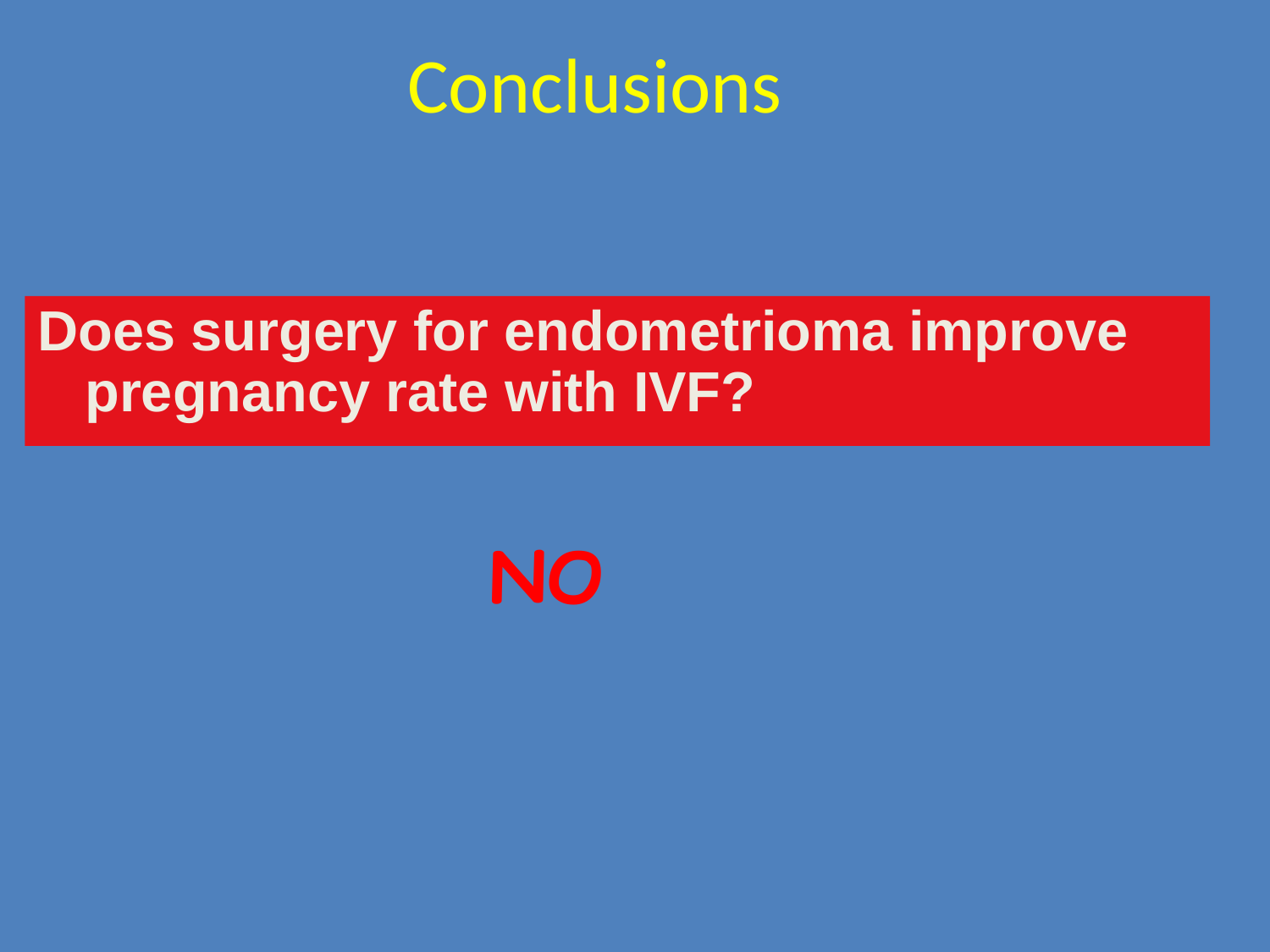

# Conclusions
Does surgery for endometrioma improve pregnancy rate with IVF?
NO